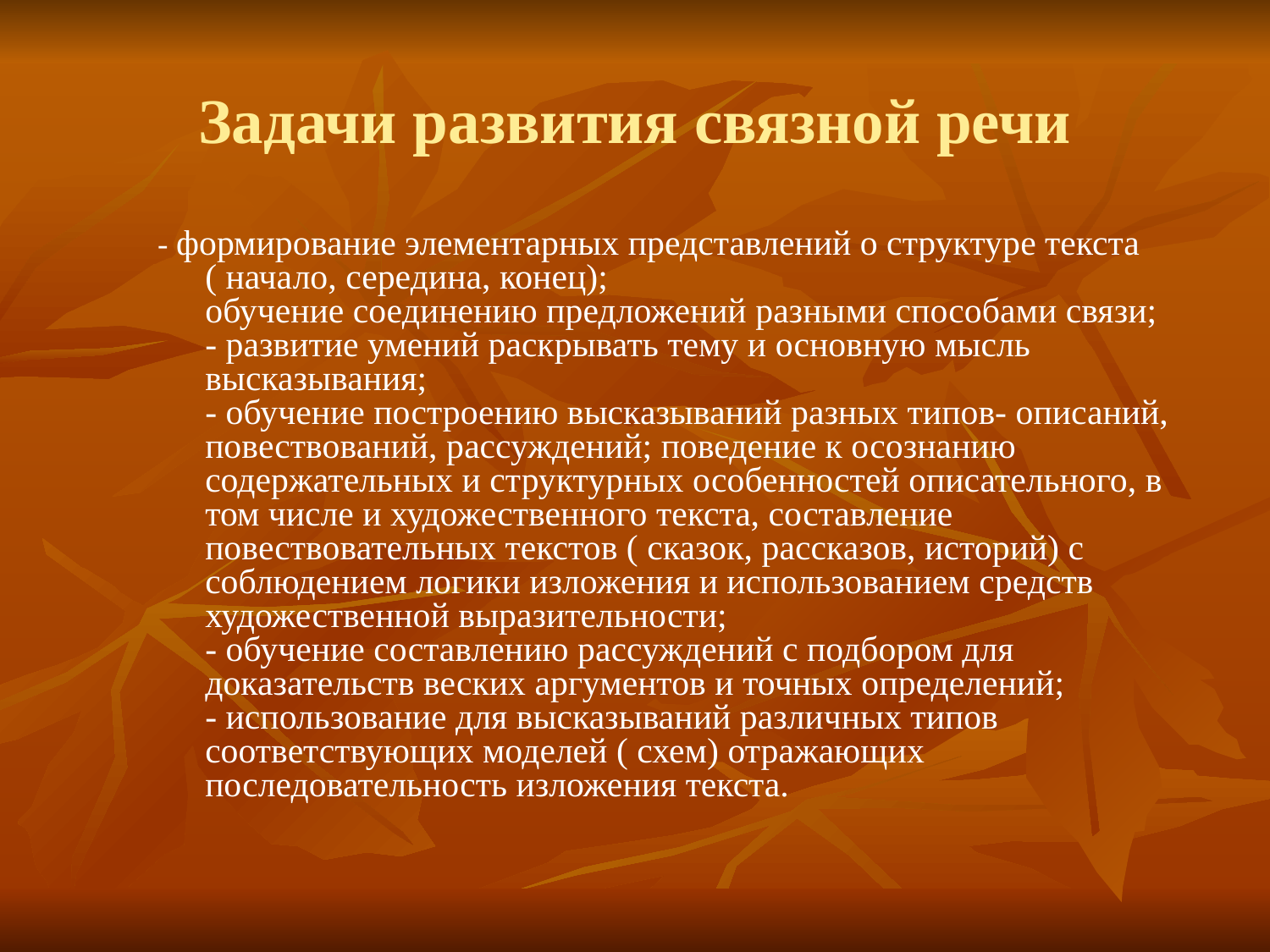

# Задачи развития связной речи
- формирование элементарных представлений о структуре текста
( начало, середина, конец);
обучение соединению предложений разными способами связи;
- развитие умений раскрывать тему и основную мысль высказывания;
- обучение построению высказываний разных типов- описаний, повествований, рассуждений; поведение к осознанию содержательных и структурных особенностей описательного, в том числе и художественного текста, составление повествовательных текстов ( сказок, рассказов, историй) с соблюдением логики изложения и использованием средств художественной выразительности;
- обучение составлению рассуждений с подбором для доказательств веских аргументов и точных определений;
- использование для высказываний различных типов соответствующих моделей ( схем) отражающих последовательность изложения текста.